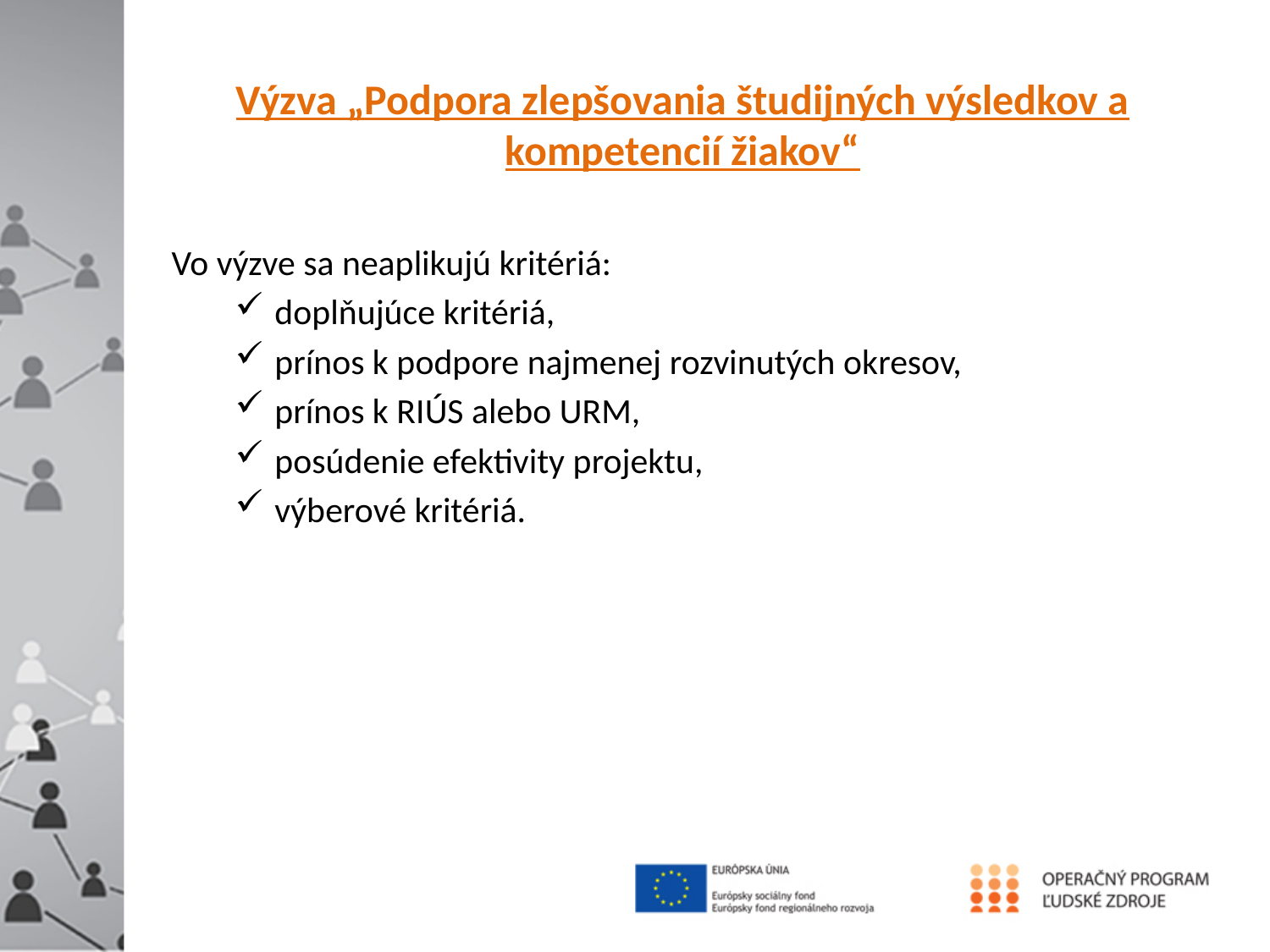

Výzva „Podpora zlepšovania študijných výsledkov a kompetencií žiakov“

Vo výzve sa neaplikujú kritériá:
doplňujúce kritériá,
prínos k podpore najmenej rozvinutých okresov,
prínos k RIÚS alebo URM,
posúdenie efektivity projektu,
výberové kritériá.